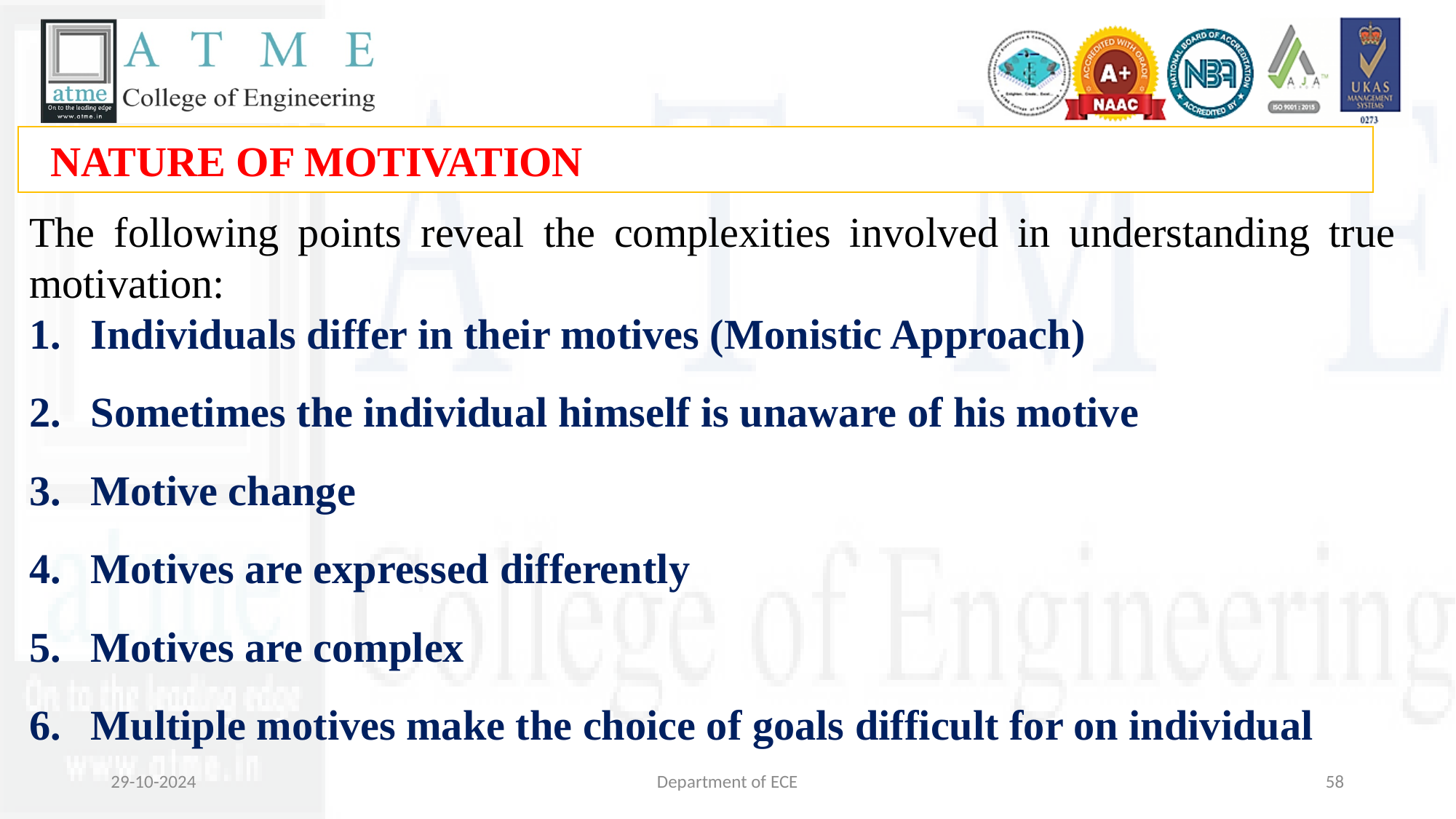

NATURE OF MOTIVATION

The following points reveal the complexities involved in understanding true motivation:
Individuals differ in their motives (Monistic Approach)
Sometimes the individual himself is unaware of his motive
Motive change
Motives are expressed differently
Motives are complex
Multiple motives make the choice of goals difficult for on individual
29-10-2024
Department of ECE
58